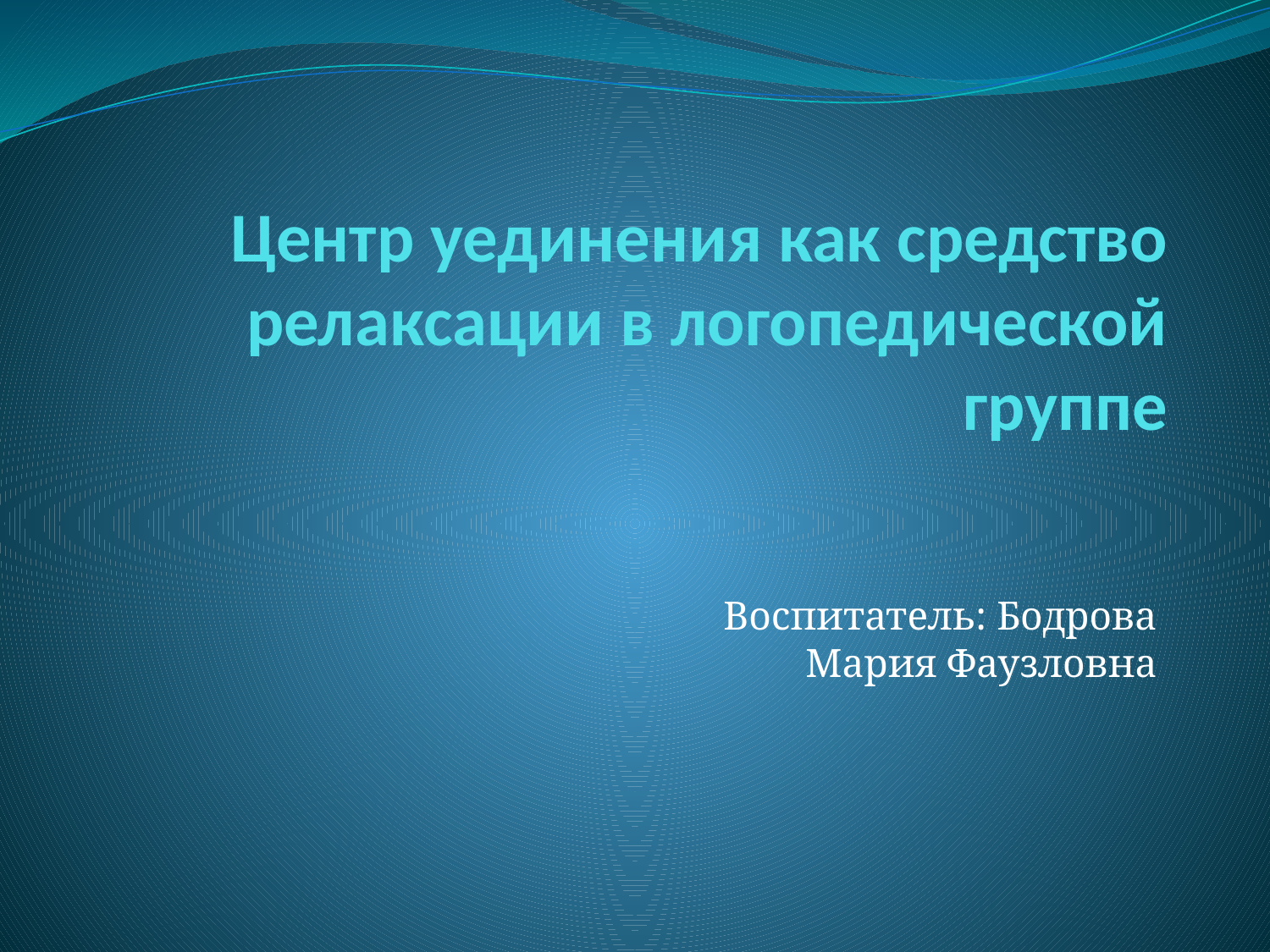

# Центр уединения как средство релаксации в логопедической группе

Воспитатель: Бодрова Мария Фаузловна